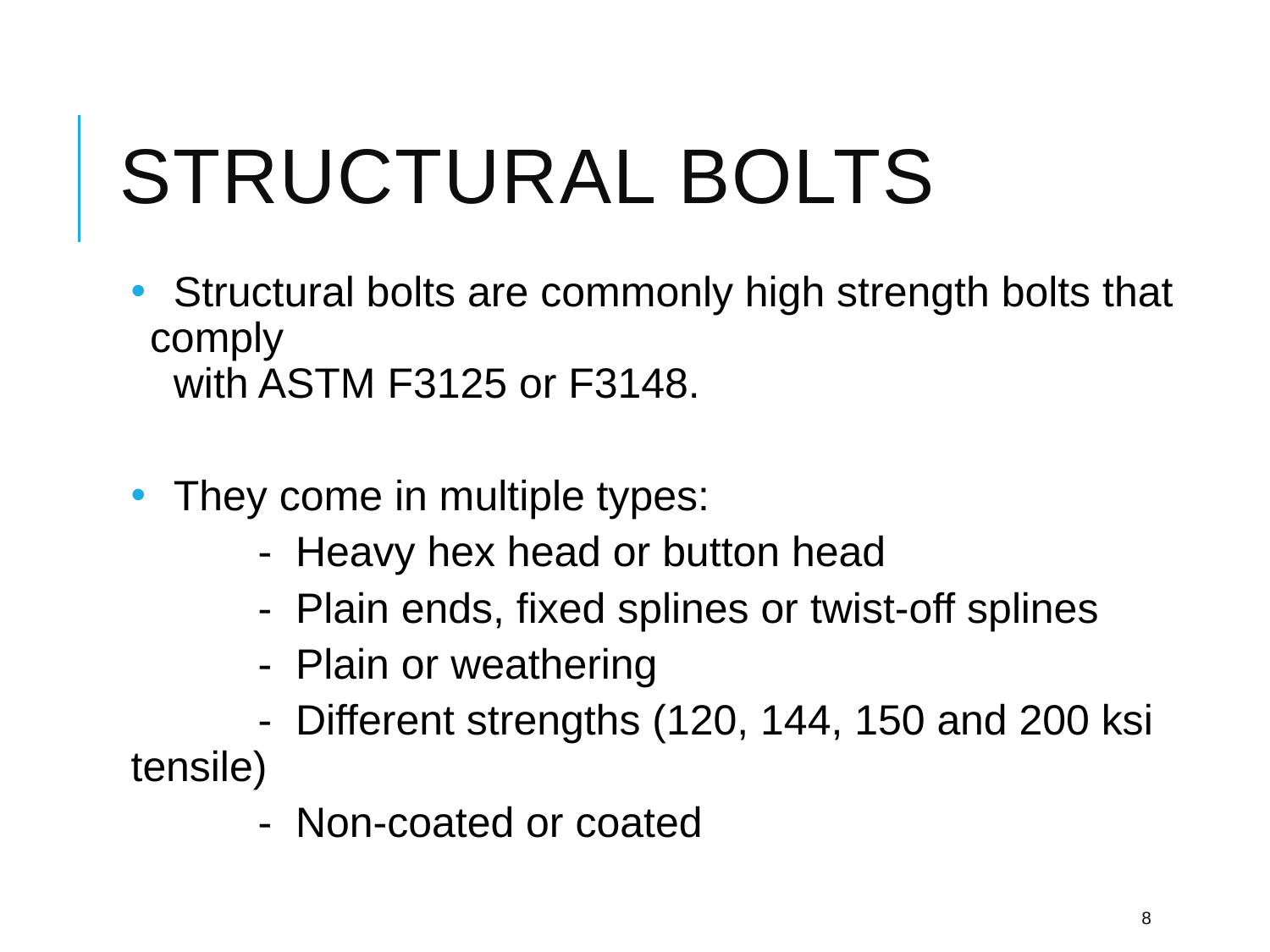

# Structural Bolts
  Structural bolts are commonly high strength bolts that comply
  with ASTM F3125 or F3148.

  They come in multiple types:
	-  Heavy hex head or button head
	-  Plain ends, fixed splines or twist-off splines
	-  Plain or weathering
	-  Different strengths (120, 144, 150 and 200 ksi tensile)
	-  Non-coated or coated
8